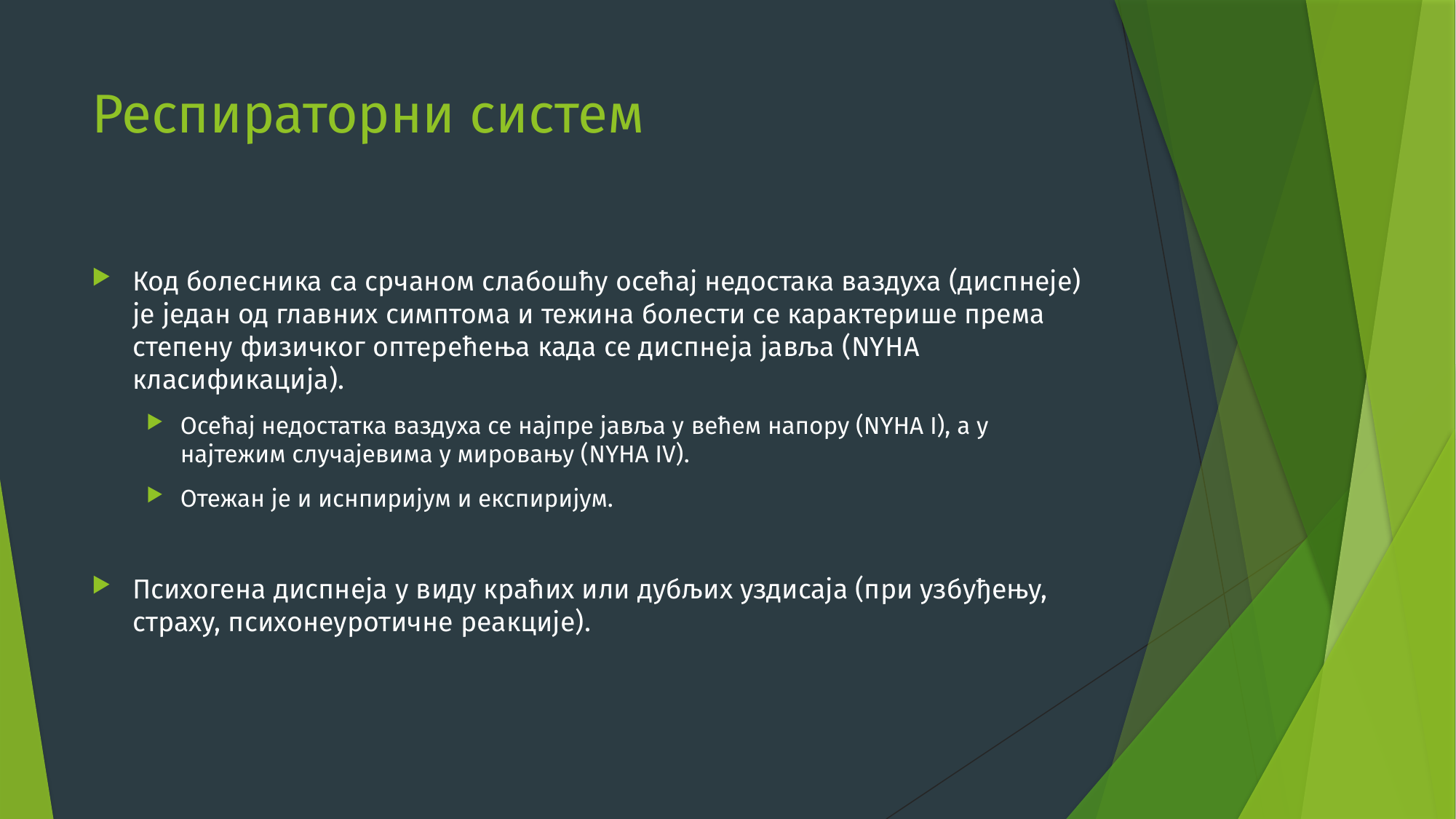

# Респираторни систем
Код болесника са срчаном слабошћу осећај недостака ваздуха (диспнеје) је један од главних симптома и тежина болести се карактерише према степену физичког оптерећења када се диспнеја јавља (NYHA класификација).
Осећај недостатка ваздуха се најпре јавља у већем напору (NYHA I), а у најтежим случајевима у мировању (NYHA IV).
Отежан је и иснпиријум и експиријум.

Психогена диспнеја у виду краћих или дубљих уздисаја (при узбуђењу, страху, психонеуротичне реакције).